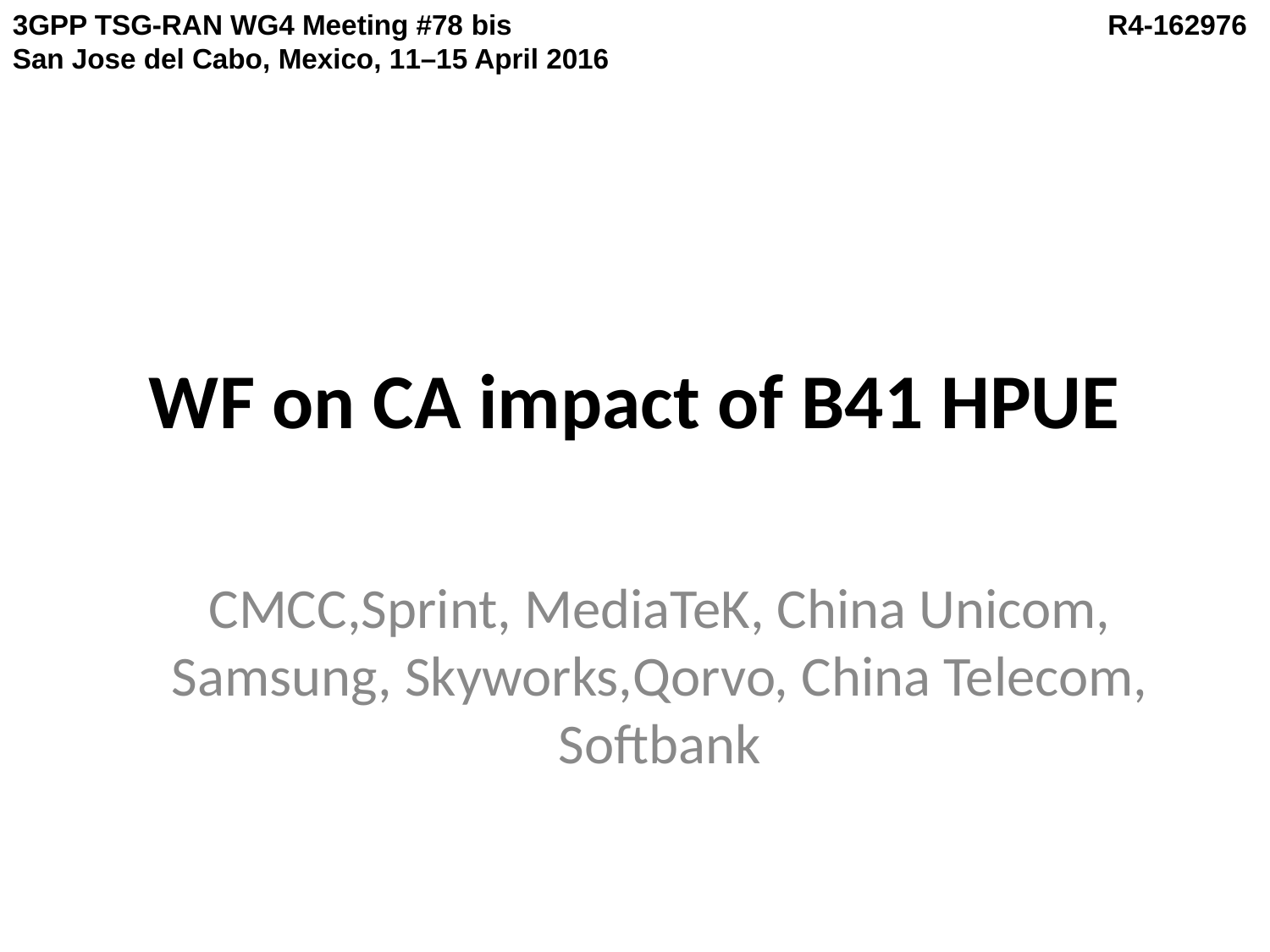

3GPP TSG-RAN WG4 Meeting #78 bis	                                                                           R4-162976 San Jose del Cabo, Mexico, 11–15 April 2016
# WF on CA impact of B41 HPUE
CMCC,Sprint, MediaTeK, China Unicom, Samsung, Skyworks,Qorvo, China Telecom, Softbank